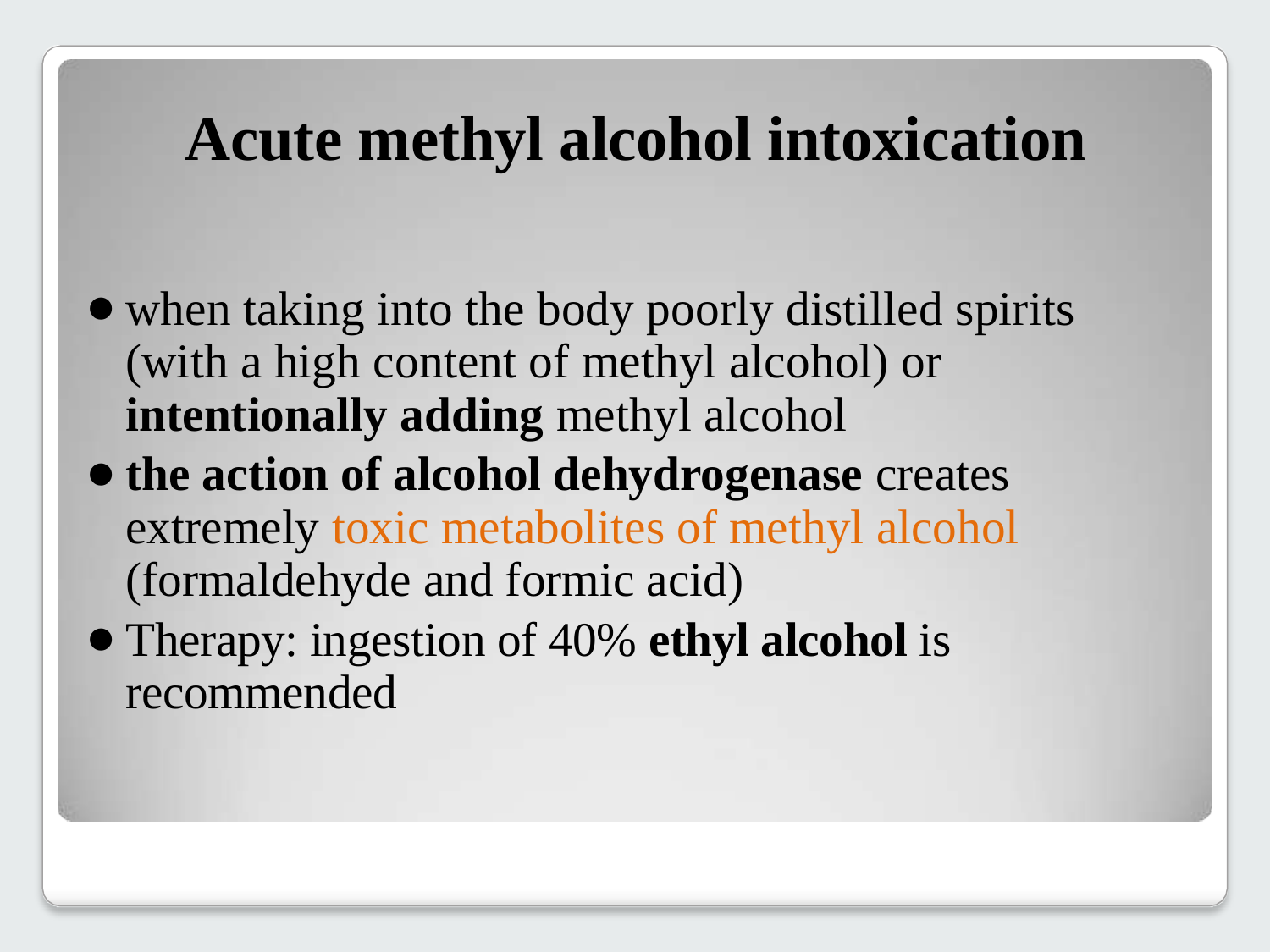

# Acute methyl alcohol intoxication
when taking into the body poorly distilled spirits (with a high content of methyl alcohol) or intentionally adding methyl alcohol
the action of alcohol dehydrogenase creates extremely toxic metabolites of methyl alcohol (formaldehyde and formic acid)
Therapy: ingestion of 40% ethyl alcohol is recommended